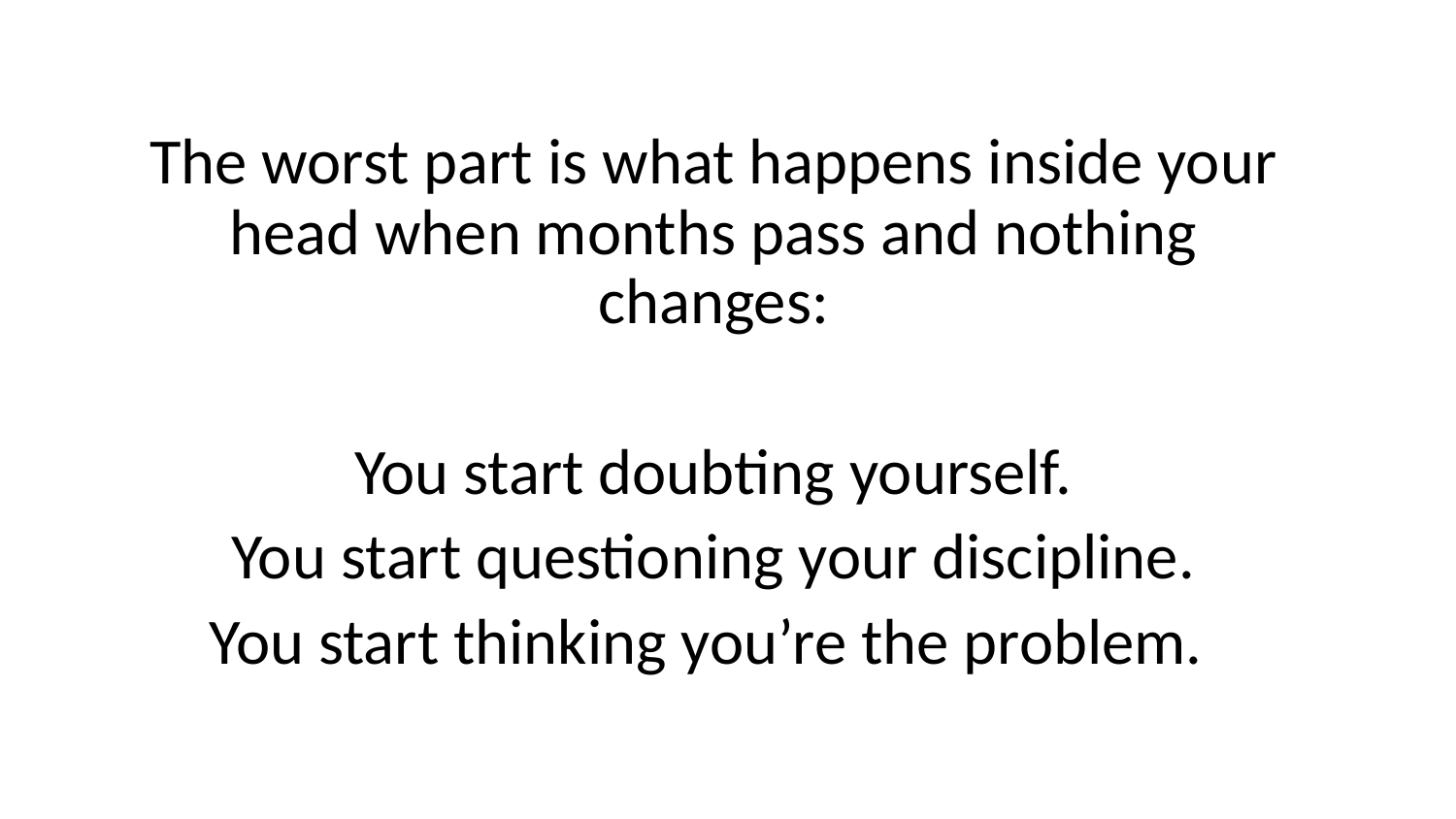

The worst part is what happens inside your head when months pass and nothing changes:

You start doubting yourself.
You start questioning your discipline.
You start thinking you’re the problem.